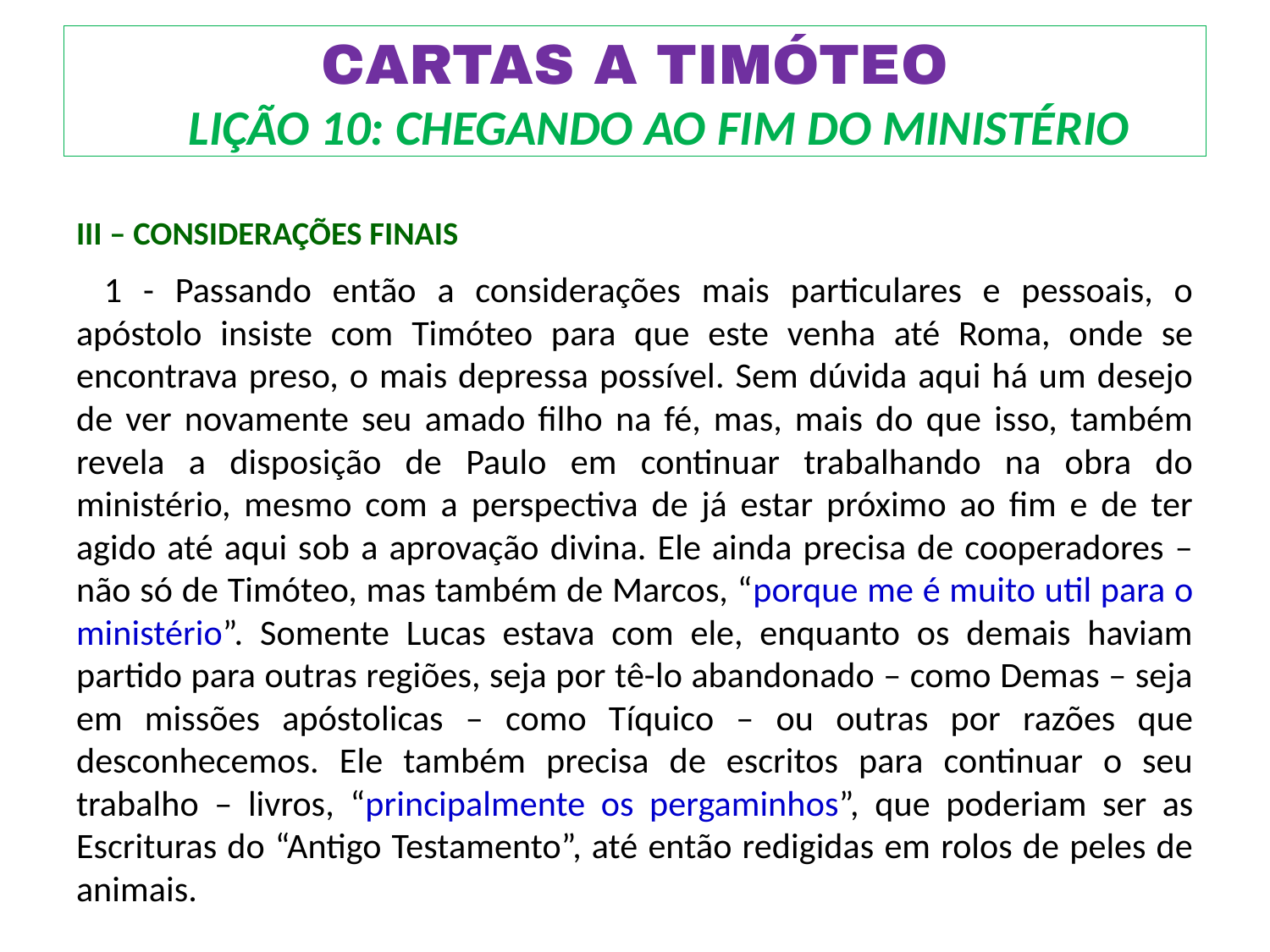

# CARTAS A TIMÓTEO LIÇÃO 10: CHEGANDO AO FIM DO MINISTÉRIO
III – CONSIDERAÇÕES FINAIS

	1 - Passando então a considerações mais particulares e pessoais, o apóstolo insiste com Timóteo para que este venha até Roma, onde se encontrava preso, o mais depressa possível. Sem dúvida aqui há um desejo de ver novamente seu amado filho na fé, mas, mais do que isso, também revela a disposição de Paulo em continuar trabalhando na obra do ministério, mesmo com a perspectiva de já estar próximo ao fim e de ter agido até aqui sob a aprovação divina. Ele ainda precisa de cooperadores – não só de Timóteo, mas também de Marcos, “porque me é muito util para o ministério”. Somente Lucas estava com ele, enquanto os demais haviam partido para outras regiões, seja por tê-lo abandonado – como Demas – seja em missões apóstolicas – como Tíquico – ou outras por razões que desconhecemos. Ele também precisa de escritos para continuar o seu trabalho – livros, “principalmente os pergaminhos”, que poderiam ser as Escrituras do “Antigo Testamento”, até então redigidas em rolos de peles de animais.